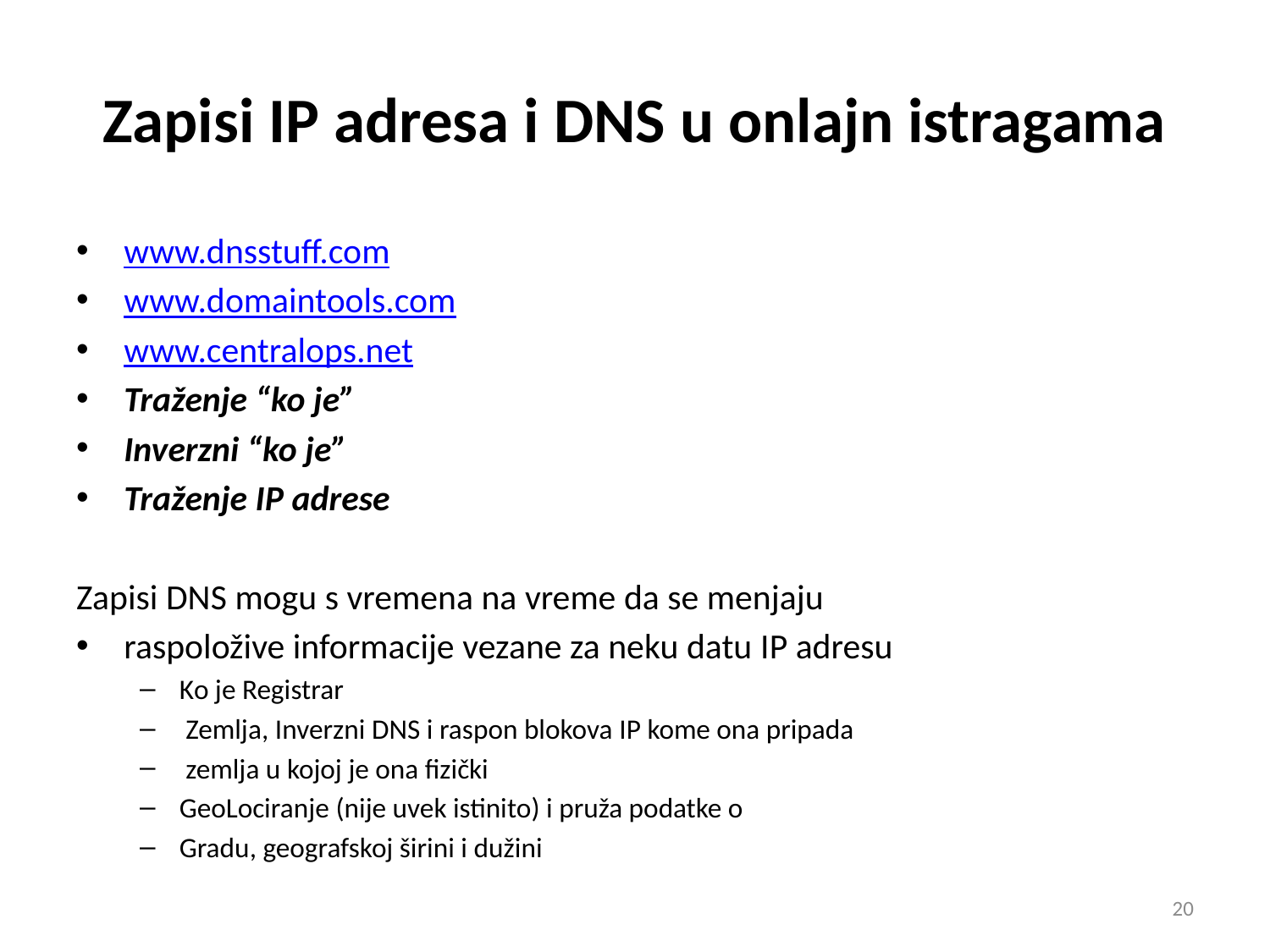

# Zapisi IP adresa i DNS u onlajn istragama
www.dnsstuff.com
www.domaintools.com
www.centralops.net
Traženje “ko je”
Inverzni “ko je”
Traženje IP adrese

Zapisi DNS mogu s vremena na vreme da se menjaju
raspoložive informacije vezane za neku datu IP adresu
Ko je Registrar
 Zemlja, Inverzni DNS i raspon blokova IP kome ona pripada
 zemlja u kojoj je ona fizički
GeoLociranje (nije uvek istinito) i pruža podatke o
Gradu, geografskoj širini i dužini
20